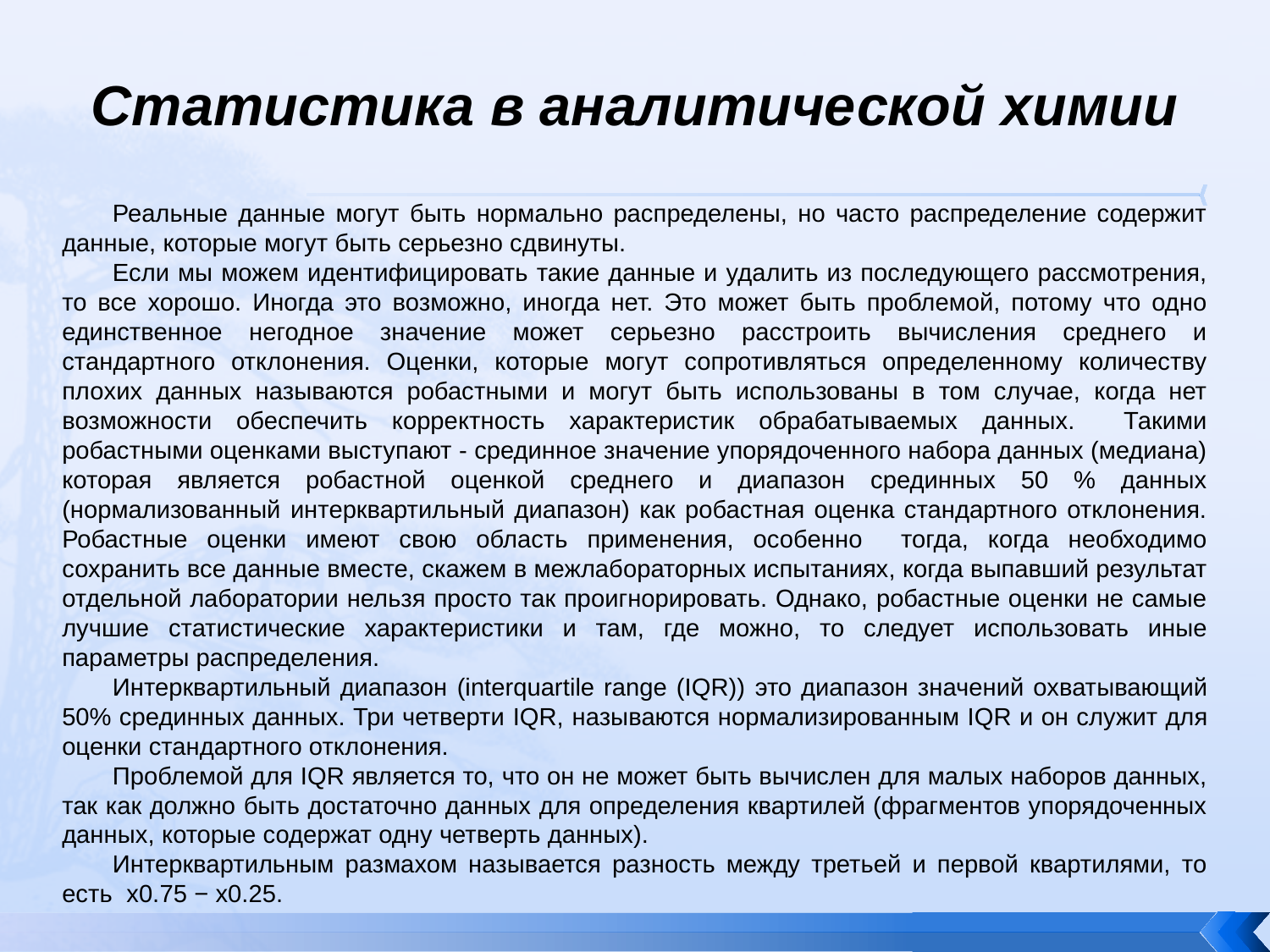

# Статистика в аналитической химии
Реальные данные могут быть нормально распределены, но часто распределение содержит данные, которые могут быть серьезно сдвинуты.
Если мы можем идентифицировать такие данные и удалить из последующего рассмотрения, то все хорошо. Иногда это возможно, иногда нет. Это может быть проблемой, потому что одно единственное негодное значение может серьезно расстроить вычисления среднего и стандартного отклонения. Оценки, которые могут сопротивляться определенному количеству плохих данных называются робастными и могут быть использованы в том случае, когда нет возможности обеспечить корректность характеристик обрабатываемых данных.  Такими робастными оценками выступают - срединное значение упорядоченного набора данных (медиана) которая является робастной оценкой среднего и диапазон срединных 50 % данных (нормализованный интерквартильный диапазон) как робастная оценка стандартного отклонения. Робастные оценки имеют свою область применения, особенно  тогда, когда необходимо сохранить все данные вместе, скажем в межлабораторных испытаниях, когда выпавший результат отдельной лаборатории нельзя просто так проигнорировать. Однако, робастные оценки не самые лучшие статистические характеристики и там, где можно, то следует использовать иные параметры распределения.
Интерквартильный диапазон (interquartile range (IQR)) это диапазон значений охватывающий 50% срединных данных. Три четверти IQR, называются нормализированным IQR и он служит для оценки стандартного отклонения.
Проблемой для IQR является то, что он не может быть вычислен для малых наборов данных, так как должно быть достаточно данных для определения квартилей (фрагментов упорядоченных данных, которые содержат одну четверть данных).
Интерквартильным размахом называется разность между третьей и первой квартилями, то есть  x0.75 − x0.25.